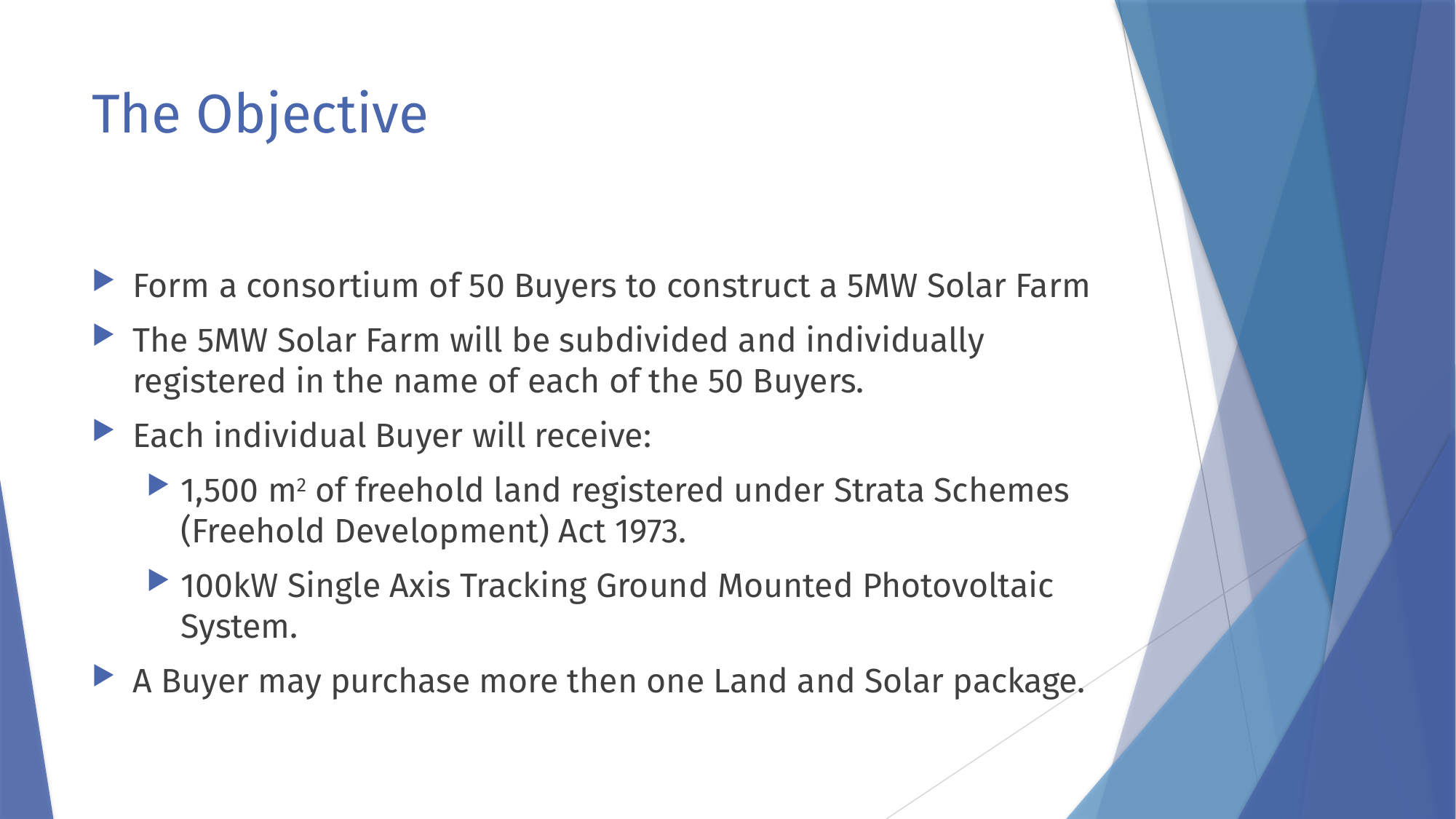

# The Objective
Form a consortium of 50 Buyers to construct a 5MW Solar Farm
The 5MW Solar Farm will be subdivided and individually registered in the name of each of the 50 Buyers.
Each individual Buyer will receive:
1,500 m2 of freehold land registered under Strata Schemes (Freehold Development) Act 1973.
100kW Single Axis Tracking Ground Mounted Photovoltaic System.
A Buyer may purchase more then one Land and Solar package.